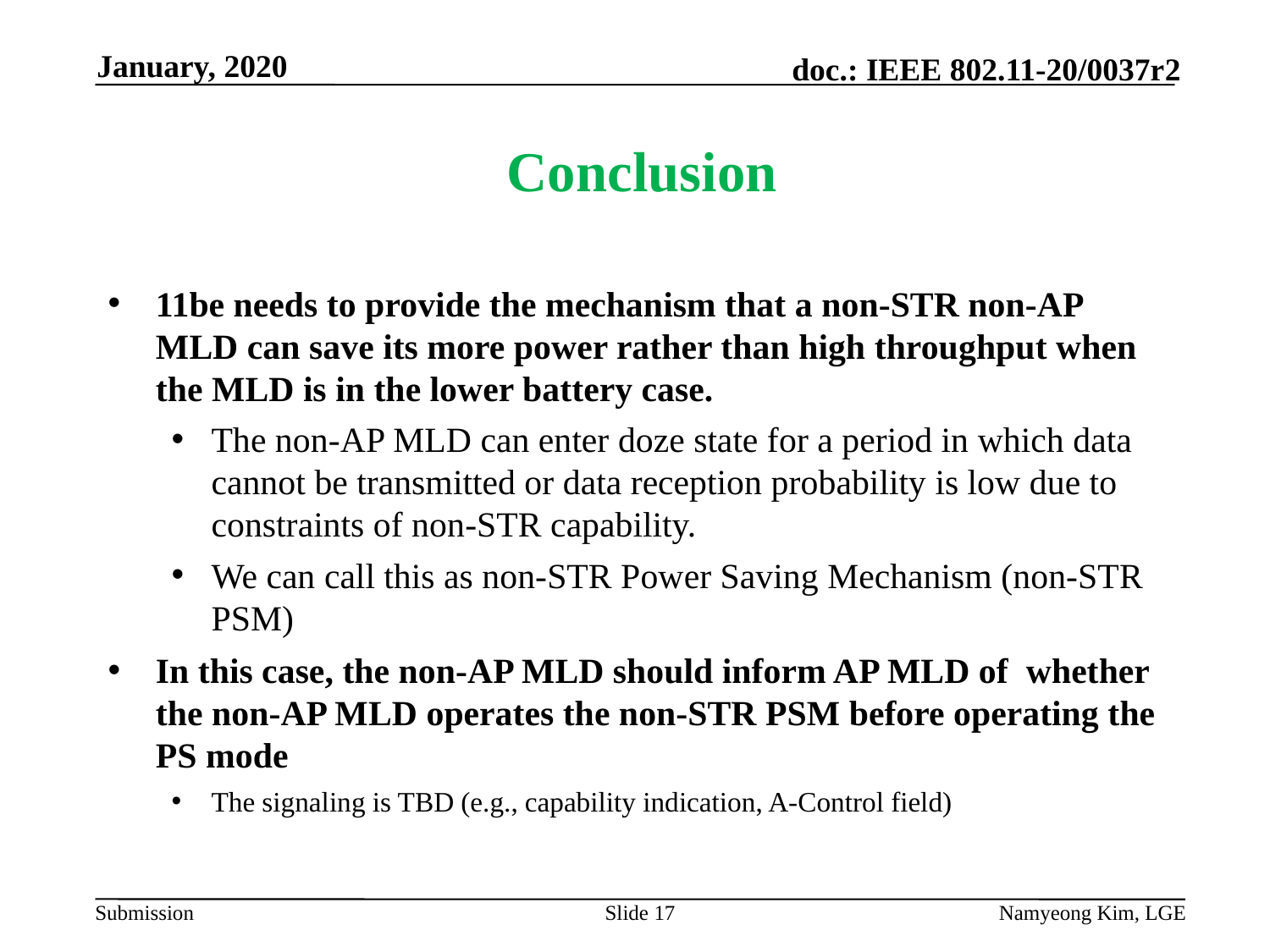

January, 2020
# Conclusion
11be needs to provide the mechanism that a non-STR non-AP MLD can save its more power rather than high throughput when the MLD is in the lower battery case.
The non-AP MLD can enter doze state for a period in which data cannot be transmitted or data reception probability is low due to constraints of non-STR capability.
We can call this as non-STR Power Saving Mechanism (non-STR PSM)
In this case, the non-AP MLD should inform AP MLD of  whether the non-AP MLD operates the non-STR PSM before operating the PS mode
The signaling is TBD (e.g., capability indication, A-Control field)

Slide 17
Namyeong Kim, LGE